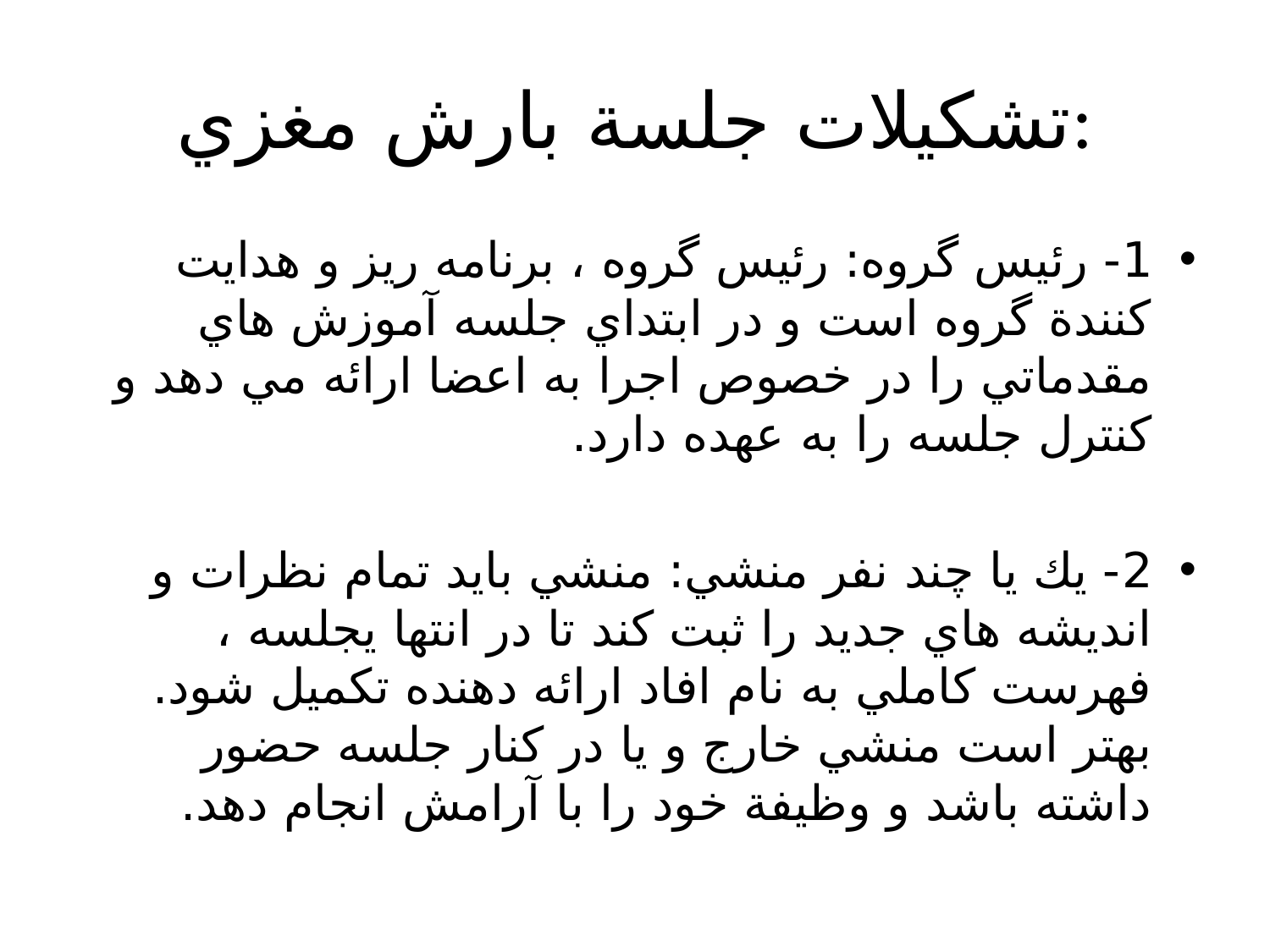

# تشكيلات جلسة بارش مغزي:
1- رئيس گروه: رئيس گروه ، برنامه ريز و هدايت كنندة گروه است و در ابتداي جلسه آموزش هاي مقدماتي را در خصوص اجرا به اعضا ارائه مي دهد و كنترل جلسه را به عهده دارد.

2- يك يا چند نفر منشي: منشي بايد تمام نظرات و انديشه هاي جديد را ثبت كند تا در انتها يجلسه ، فهرست كاملي به نام افاد ارائه دهنده تكميل شود. بهتر است منشي خارج و يا در كنار جلسه حضور داشته باشد و وظيفة خود را با آرامش انجام دهد.